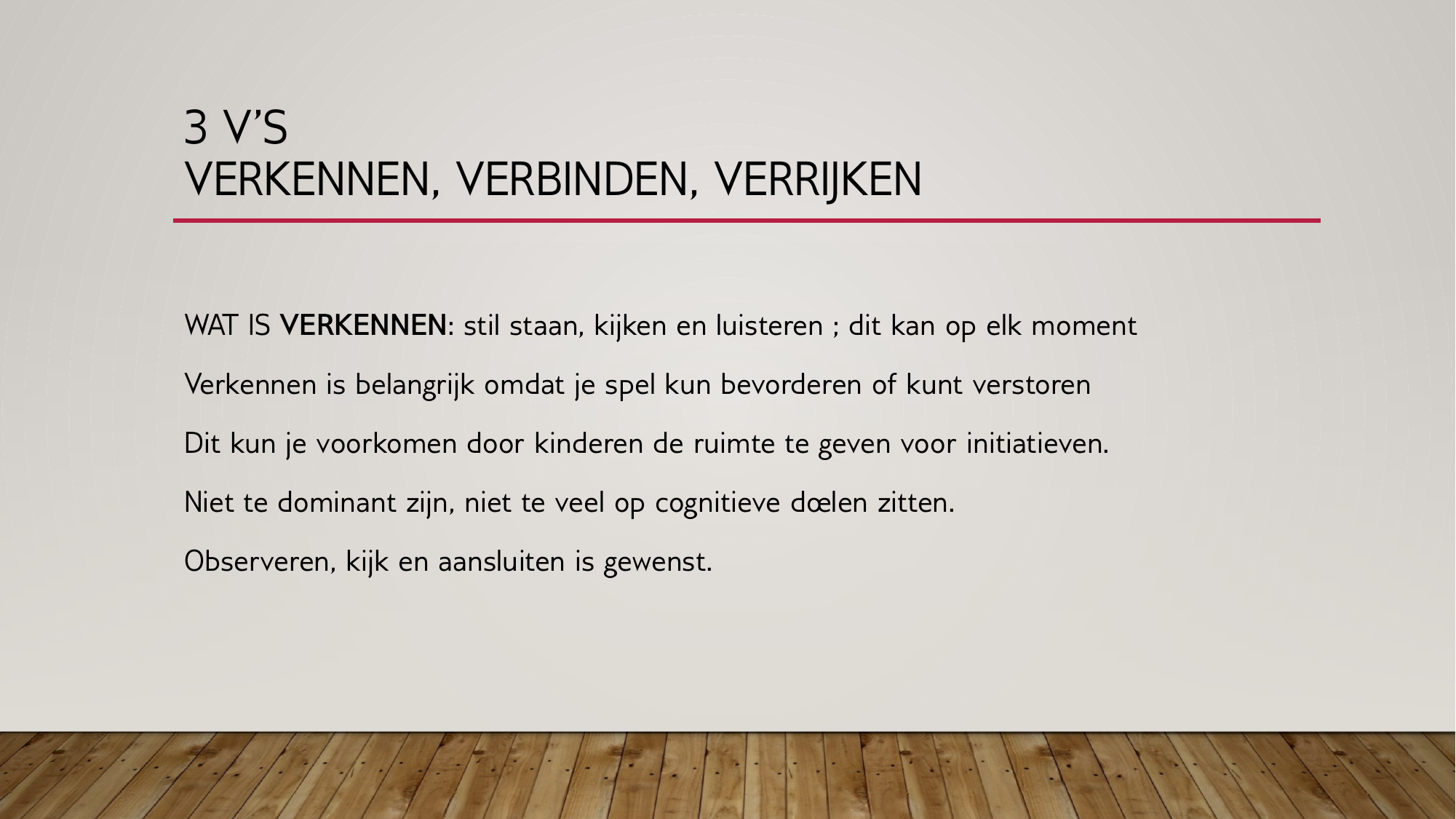

# 3 V’s VERKENNEN, VERBINDEN, VERRIJKEN

WAT IS VERKENNEN: stil staan, kijken en luisteren ; dit kan op elk moment
Verkennen is belangrijk omdat je spel kun bevorderen of kunt verstoren
Dit kun je voorkomen door kinderen de ruimte te geven voor initiatieven.
Niet te dominant zijn, niet te veel op cognitieve doelen zitten.
Observeren, kijk en aansluiten is gewenst.